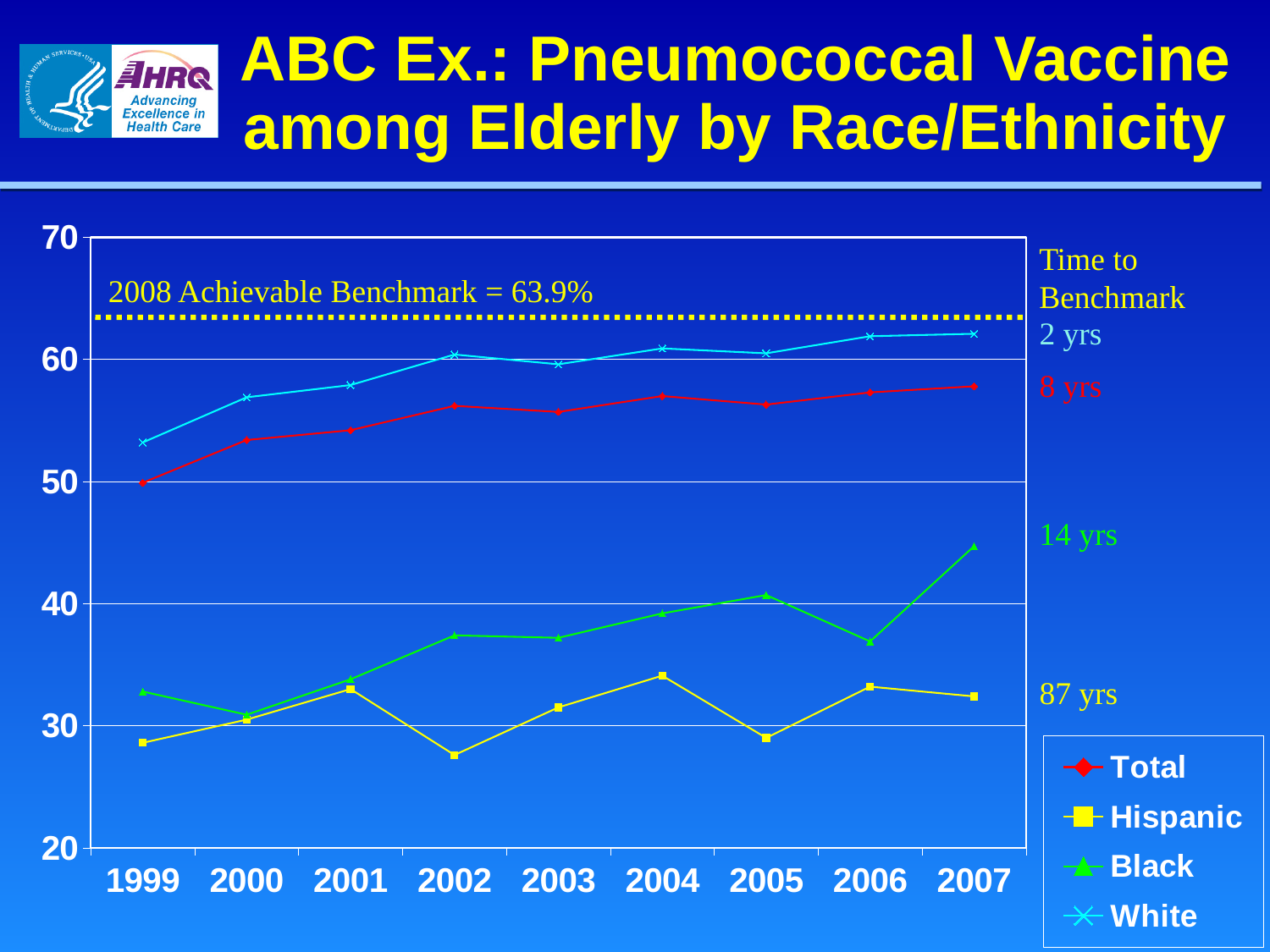

# ABC Ex.: Pneumococcal Vaccine among Elderly by Race/Ethnicity

### Chart

| Category | Total | Hispanic | Black | White |
|---|---|---|---|---|
| 1999 | 49.9 | 28.6 | 32.800000000000004 | 53.2 |
| 2000 | 53.4 | 30.5 | 30.9 | 56.9 |
| 2001 | 54.2 | 33.0 | 33.800000000000004 | 57.9 |
| 2002 | 56.2 | 27.6 | 37.4 | 60.4 |
| 2003 | 55.7 | 31.5 | 37.2 | 59.6 |
| 2004 | 57.0 | 34.1 | 39.2 | 60.9 |
| 2005 | 56.3 | 29.0 | 40.7 | 60.5 |
| 2006 | 57.3 | 33.2 | 36.9 | 61.9 |
| 2007 | 57.8 | 32.4 | 44.7 | 62.1 |
Time to
Benchmark
2008 Achievable Benchmark = 63.9%
2 yrs

8 yrs
14 yrs
87 yrs